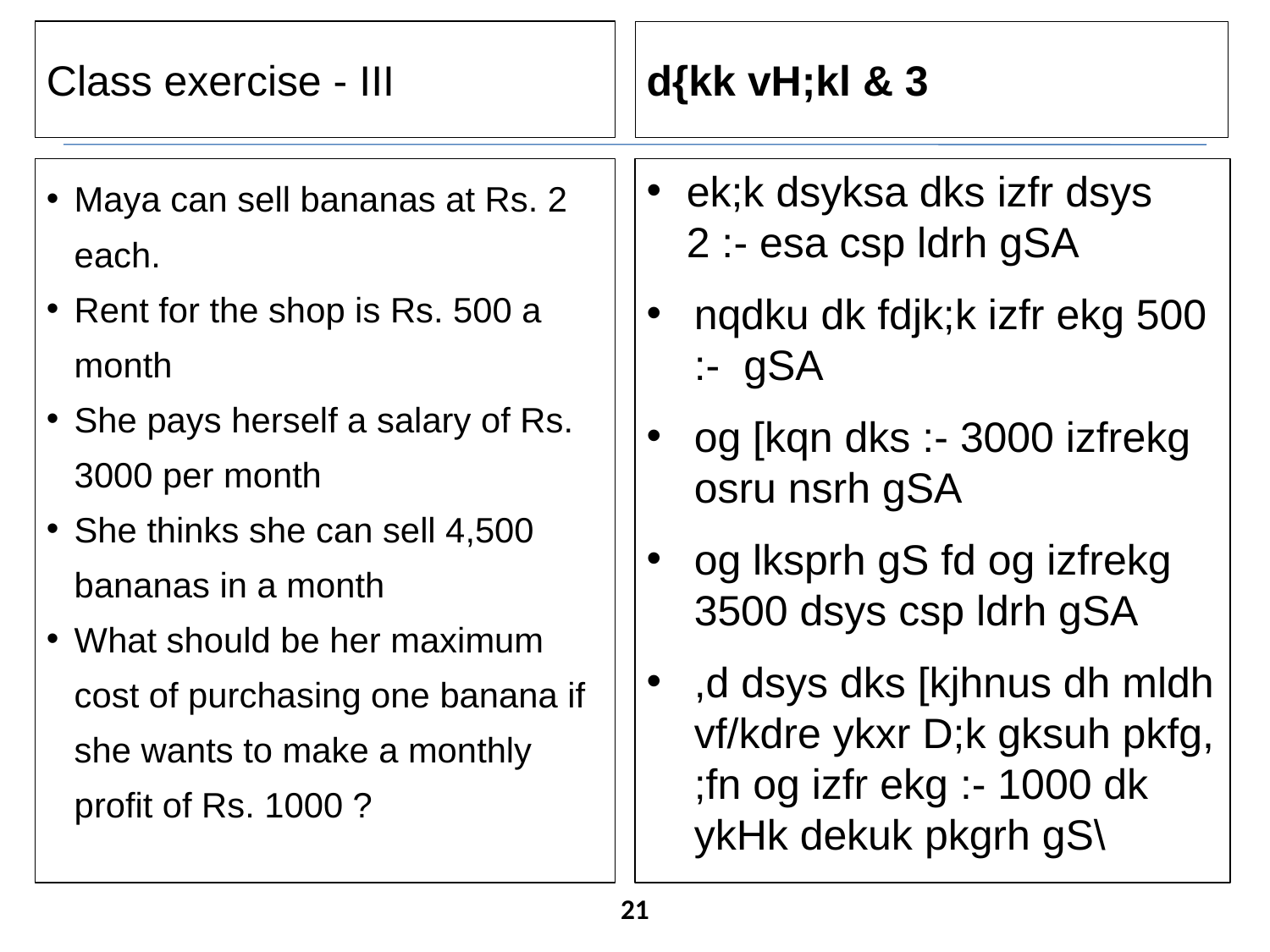

Class exercise - III
d{kk vH;kl & 3
Maya can sell bananas at Rs. 2 each.
Rent for the shop is Rs. 500 a month
She pays herself a salary of Rs. 3000 per month
She thinks she can sell 4,500 bananas in a month
What should be her maximum cost of purchasing one banana if she wants to make a monthly profit of Rs. 1000 ?
ek;k dsyksa dks izfr dsys 2 :- esa csp ldrh gSA
nqdku dk fdjk;k izfr ekg 500 :-  gSA
og [kqn dks :- 3000 izfrekg osru nsrh gSA
og lksprh gS fd og izfrekg 3500 dsys csp ldrh gSA
,d dsys dks [kjhnus dh mldh vf/kdre ykxr D;k gksuh pkfg, ;fn og izfr ekg :- 1000 dk ykHk dekuk pkgrh gS\

21